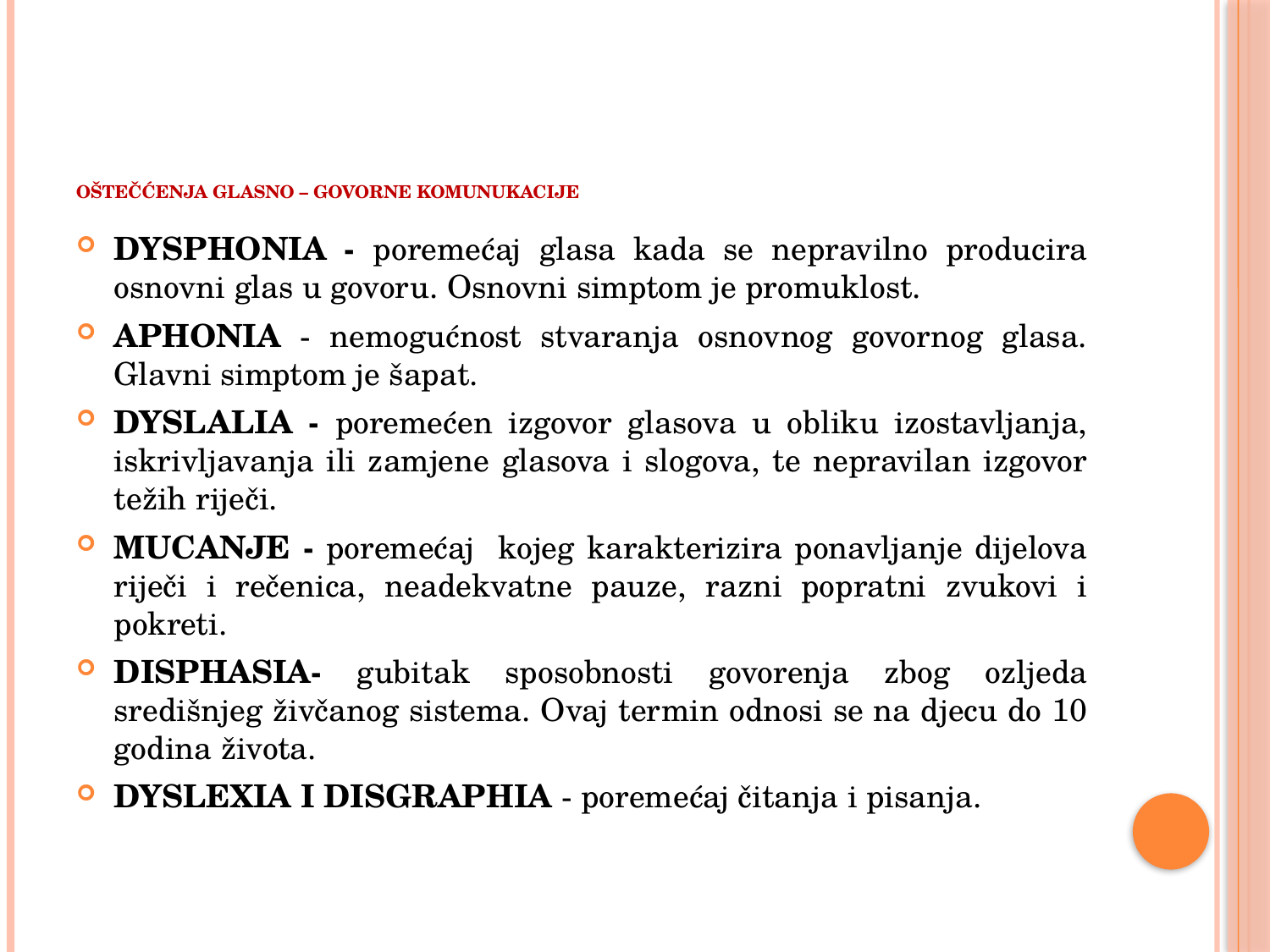

# OŠTEČĆENJA GLASNO – GOVORNE KOMUNUKACIJE
DYSPHONIA - poremećaj glasa kada se nepravilno producira osnovni glas u govoru. Osnovni simptom je promuklost.
APHONIA - nemogućnost stvaranja osnovnog govornog glasa. Glavni simptom je šapat.
DYSLALIA - poremećen izgovor glasova u obliku izostavljanja, iskrivljavanja ili zamjene glasova i slogova, te nepravilan izgovor težih riječi.
MUCANJE - poremećaj  kojeg karakterizira ponavljanje dijelova riječi i rečenica, neadekvatne pauze, razni popratni zvukovi i pokreti.
DISPHASIA- gubitak sposobnosti govorenja zbog ozljeda središnjeg živčanog sistema. Ovaj termin odnosi se na djecu do 10 godina života.
DYSLEXIA I DISGRAPHIA - poremećaj čitanja i pisanja.